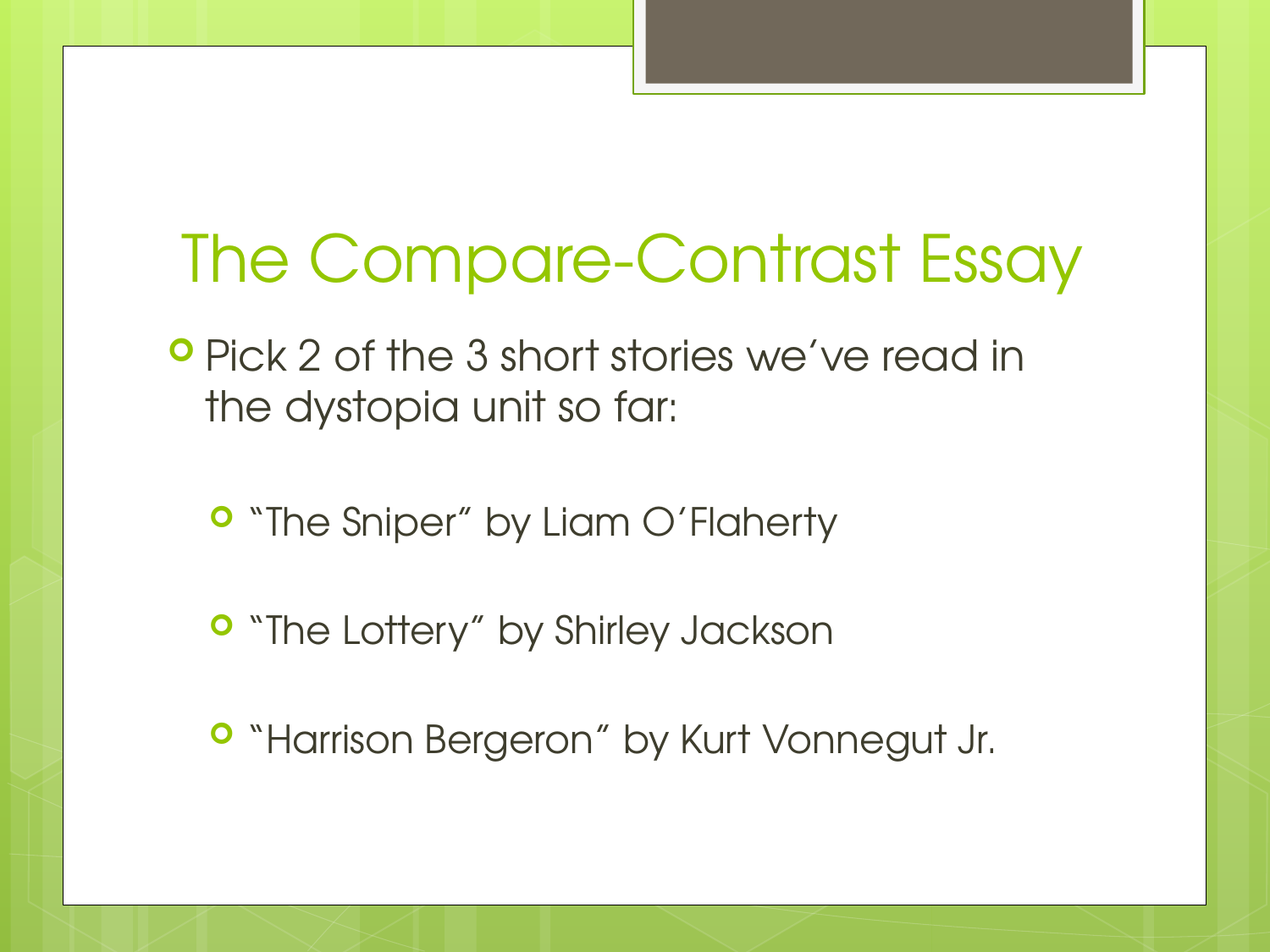

# The Compare-Contrast Essay
Pick 2 of the 3 short stories we’ve read in the dystopia unit so far:

“The Sniper” by Liam O’Flaherty

“The Lottery” by Shirley Jackson

“Harrison Bergeron” by Kurt Vonnegut Jr.